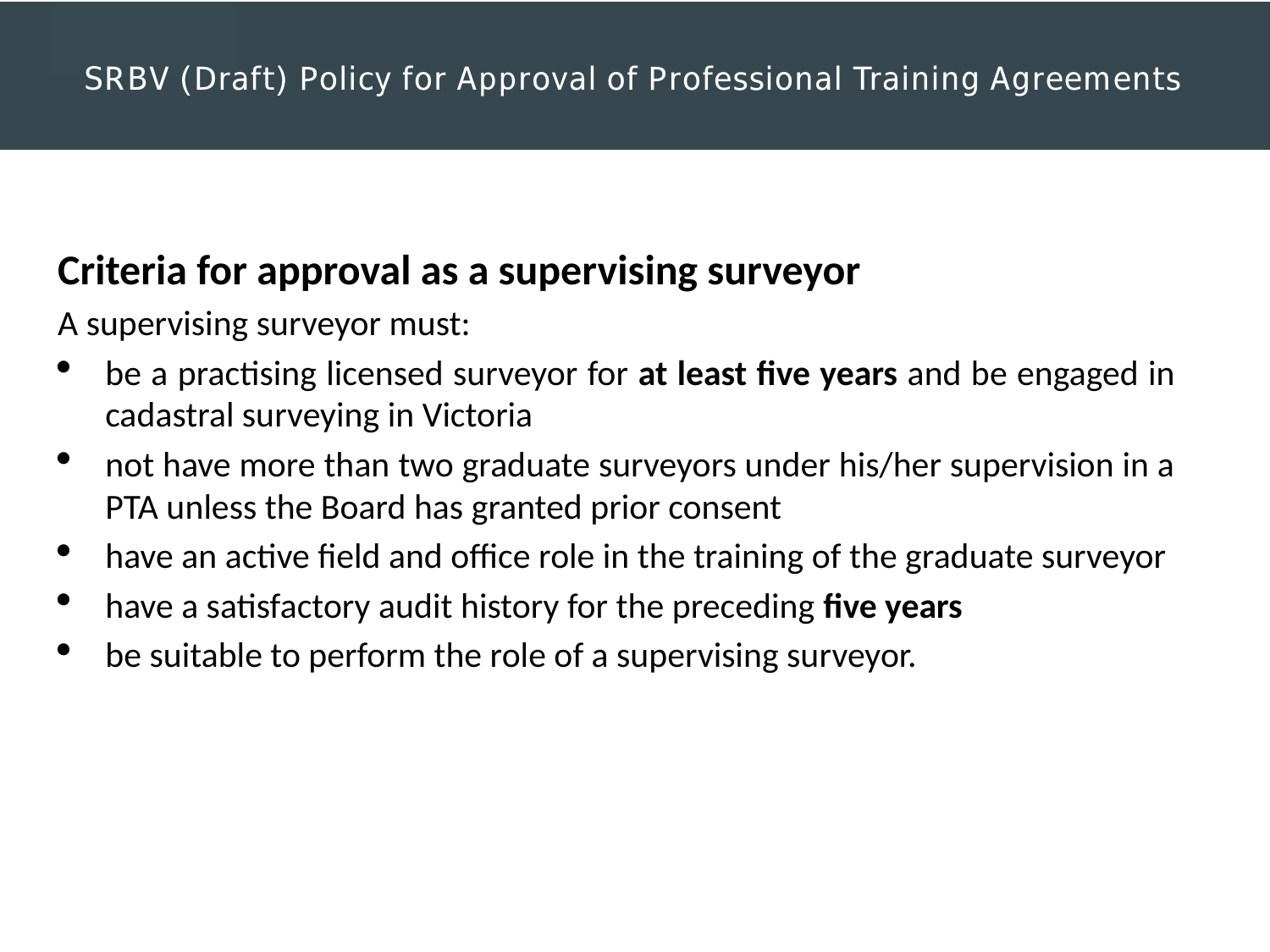

# SRBV (Draft) Policy for Approval of Professional Training Agreements
Criteria for approval as a supervising surveyor
A supervising surveyor must:
be a practising licensed surveyor for at least five years and be engaged in cadastral surveying in Victoria
not have more than two graduate surveyors under his/her supervision in a PTA unless the Board has granted prior consent
have an active field and office role in the training of the graduate surveyor
have a satisfactory audit history for the preceding five years
be suitable to perform the role of a supervising surveyor.